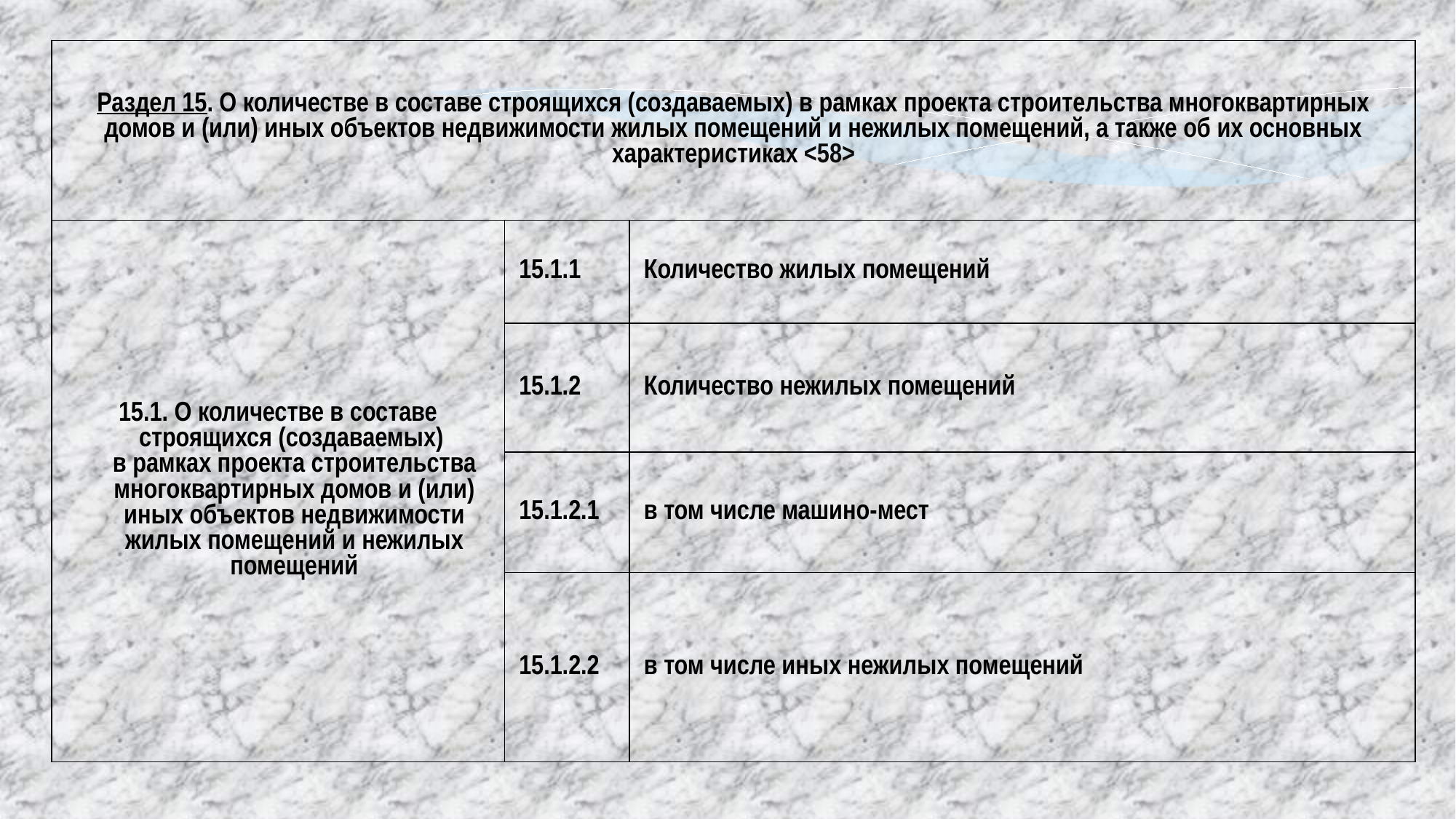

| Раздел 15. О количестве в составе строящихся (создаваемых) в рамках проекта строительства многоквартирных домов и (или) иных объектов недвижимости жилых помещений и нежилых помещений, а также об их основных характеристиках <58> |  |  |
| --- | --- | --- |
| 15.1. О количестве в составе строящихся (создаваемых) в рамках проекта строительства многоквартирных домов и (или) иных объектов недвижимости жилых помещений и нежилых помещений | 15.1.1 | Количество жилых помещений |
|  | 15.1.2 | Количество нежилых помещений |
|  | 15.1.2.1 | в том числе машино-мест |
|  | 15.1.2.2 | в том числе иных нежилых помещений |